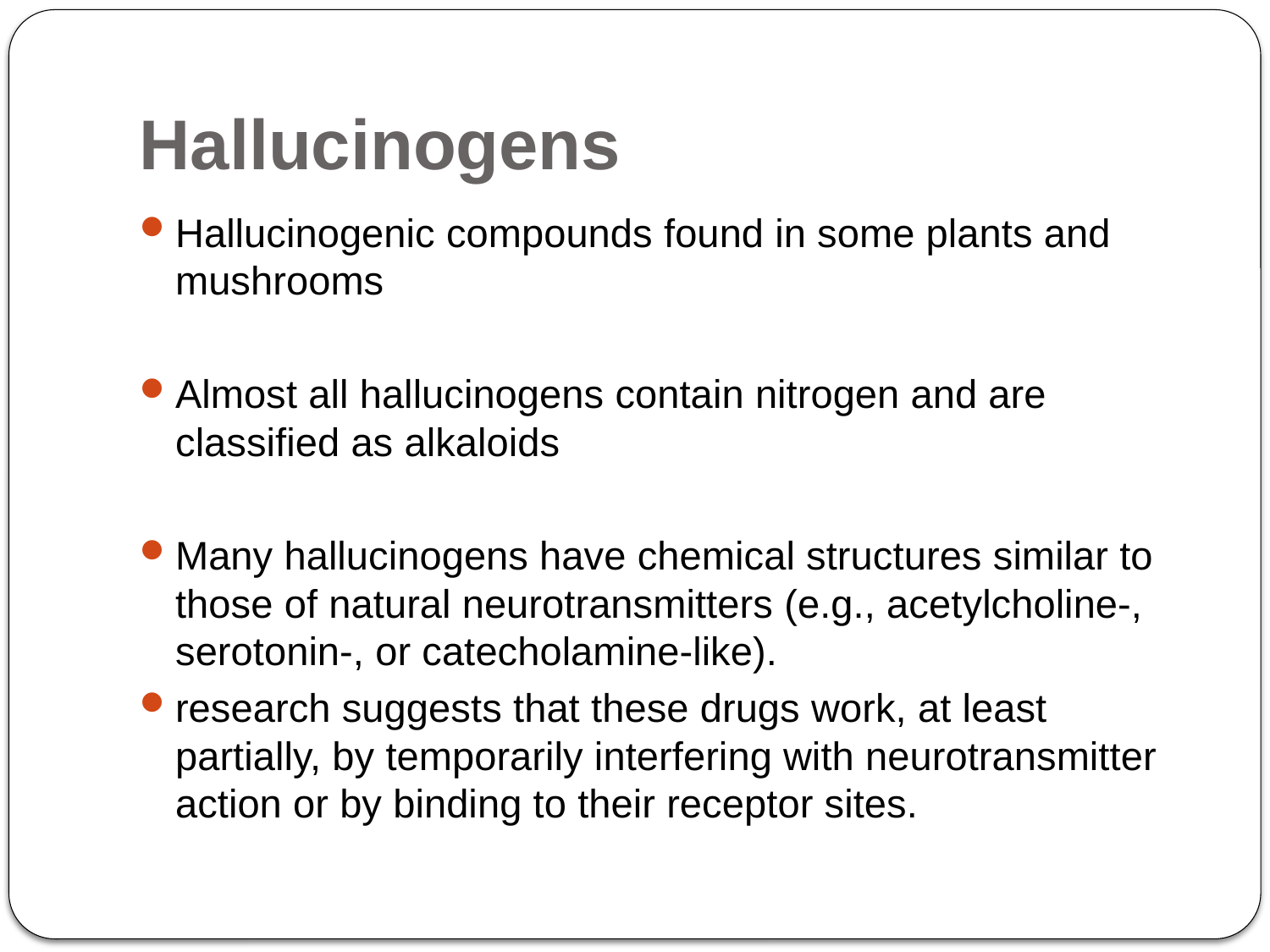

# Hallucinogens
Hallucinogenic compounds found in some plants and mushrooms

Almost all hallucinogens contain nitrogen and are classified as alkaloids

Many hallucinogens have chemical structures similar to those of natural neurotransmitters (e.g., acetylcholine-, serotonin-, or catecholamine-like).
research suggests that these drugs work, at least partially, by temporarily interfering with neurotransmitter action or by binding to their receptor sites.